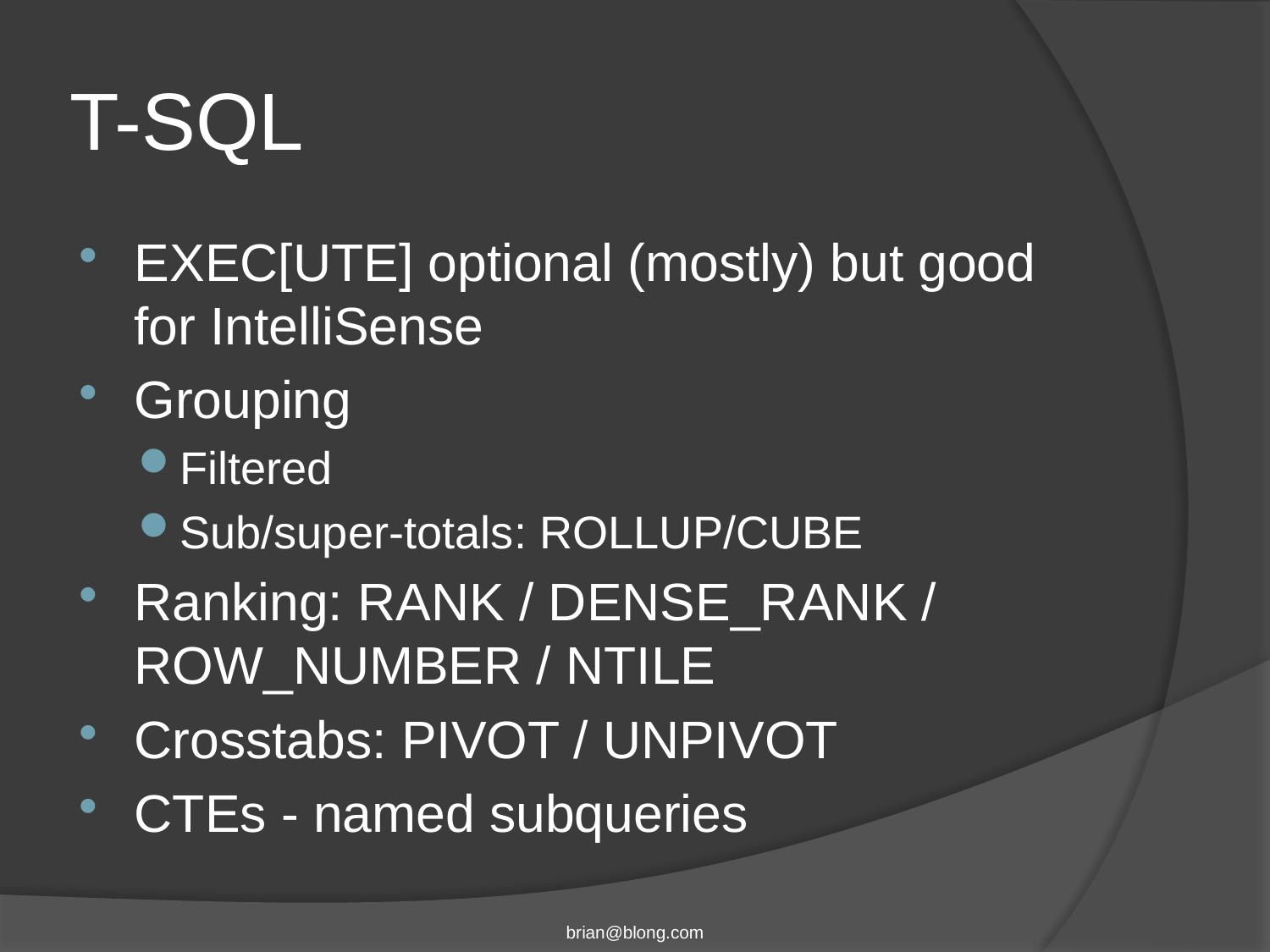

# T-SQL
EXEC[UTE] optional (mostly) but good for IntelliSense
Grouping
Filtered
Sub/super-totals: ROLLUP/CUBE
Ranking: RANK / DENSE_RANK / ROW_NUMBER / NTILE
Crosstabs: PIVOT / UNPIVOT
CTEs - named subqueries
brian@blong.com